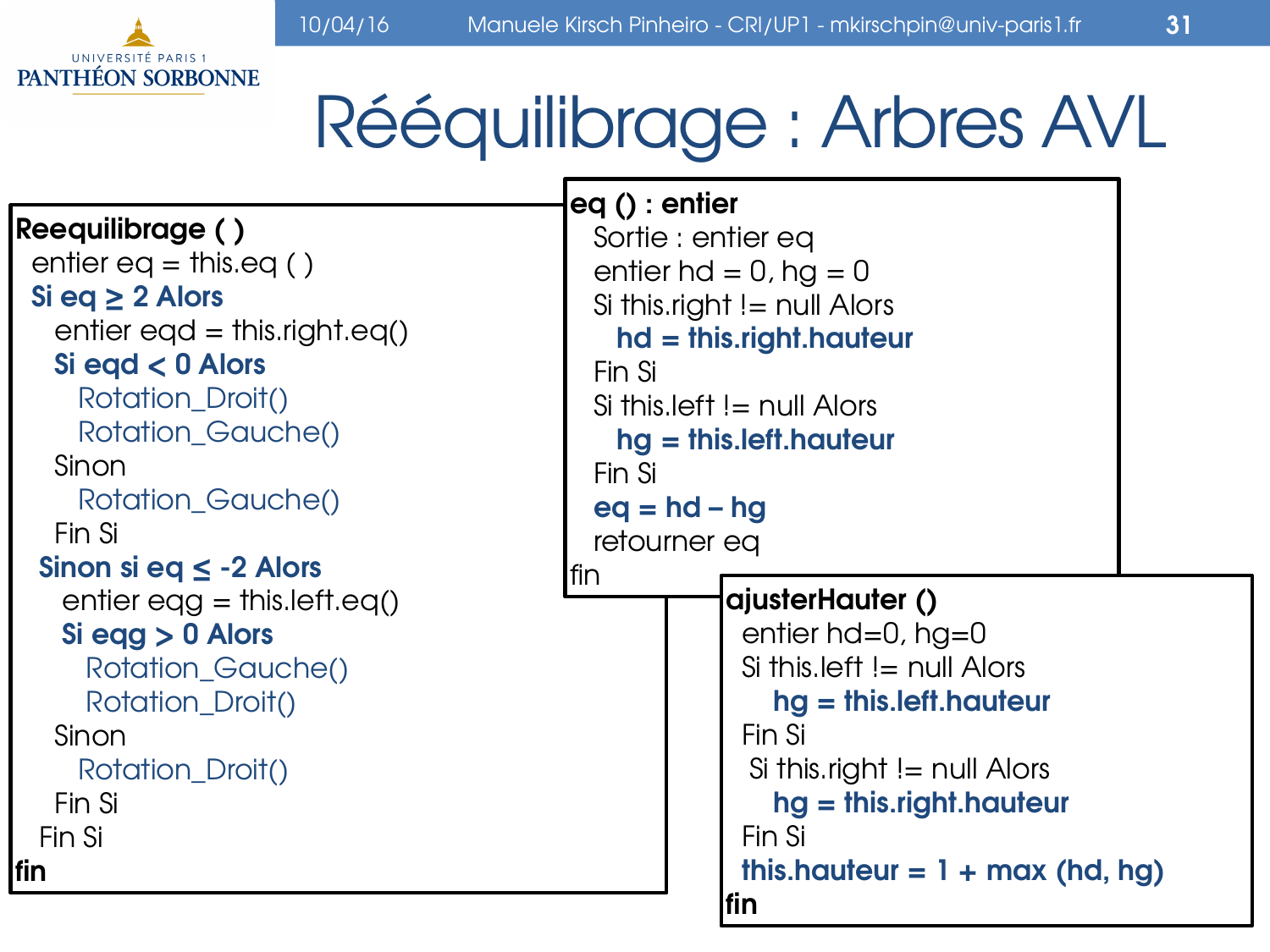

10/04/16
Manuele Kirsch Pinheiro - CRI/UP1 - mkirschpin@univ-paris1.fr
31
# Rééquilibrage : Arbres AVL
eq () : entier
   Sortie : entier eq
   entier hd = 0, hg = 0
   Si this.right != null Alors
      hd = this.right.hauteur
   Fin Si
   Si this.left != null Alors
      hg = this.left.hauteur
   Fin Si
   eq = hd – hg
   retourner eq
fin
Reequilibrage ( )
  entier eq = this.eq ( )
  Si eq ≥ 2 Alors
     entier eqd = this.right.eq()
     Si eqd < 0 Alors
        Rotation_Droit()
        Rotation_Gauche()
     Sinon
        Rotation_Gauche()
     Fin Si
   Sinon si eq ≤ -2 Alors
      entier eqg = this.left.eq()
      Si eqg > 0 Alors
         Rotation_Gauche()
         Rotation_Droit()
     Sinon
        Rotation_Droit()
     Fin Si
   Fin Si
fin
ajusterHauter ()
  entier hd=0, hg=0
  Si this.left != null Alors
      hg = this.left.hauteur
  Fin Si
   Si this.right != null Alors
      hg = this.right.hauteur
  Fin Si
  this.hauteur = 1 + max (hd, hg)
fin